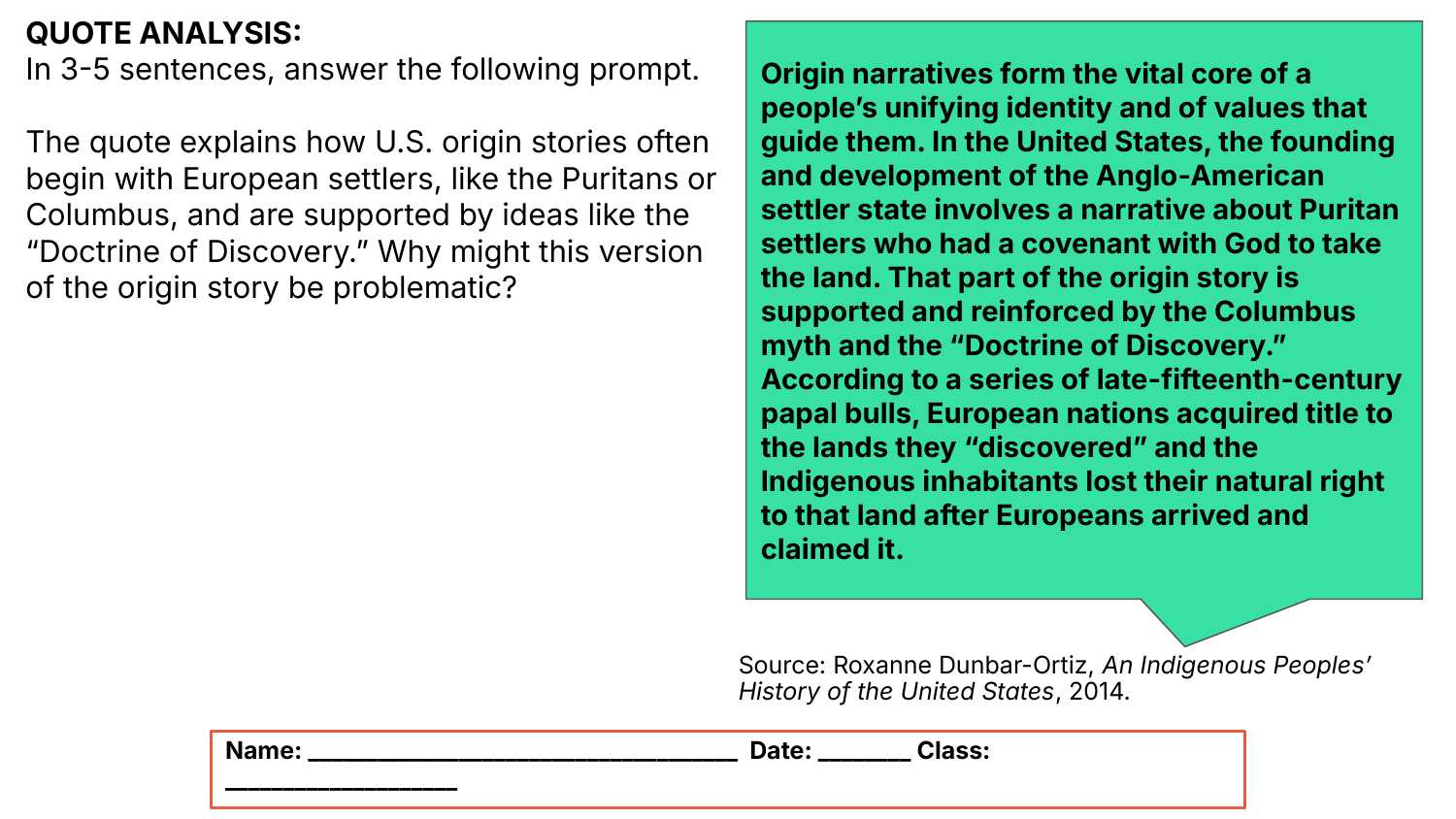

QUOTE ANALYSIS:
In 3-5 sentences, answer the following prompt.

The quote explains how U.S. origin stories often begin with European settlers, like the Puritans or Columbus, and are supported by ideas like the “Doctrine of Discovery.” Why might this version of the origin story be problematic?

Origin narratives form the vital core of a people’s unifying identity and of values that guide them. In the United States, the founding and development of the Anglo-American settler state involves a narrative about Puritan settlers who had a covenant with God to take the land. That part of the origin story is supported and reinforced by the Columbus myth and the “Doctrine of Discovery.” According to a series of late-fifteenth-century papal bulls, European nations acquired title to the lands they “discovered” and the Indigenous inhabitants lost their natural right to that land after Europeans arrived and claimed it.
Source: Roxanne Dunbar-Ortiz, An Indigenous Peoples’ History of the United States, 2014.
Name: _____________________________________  Date: ________ Class: ____________________